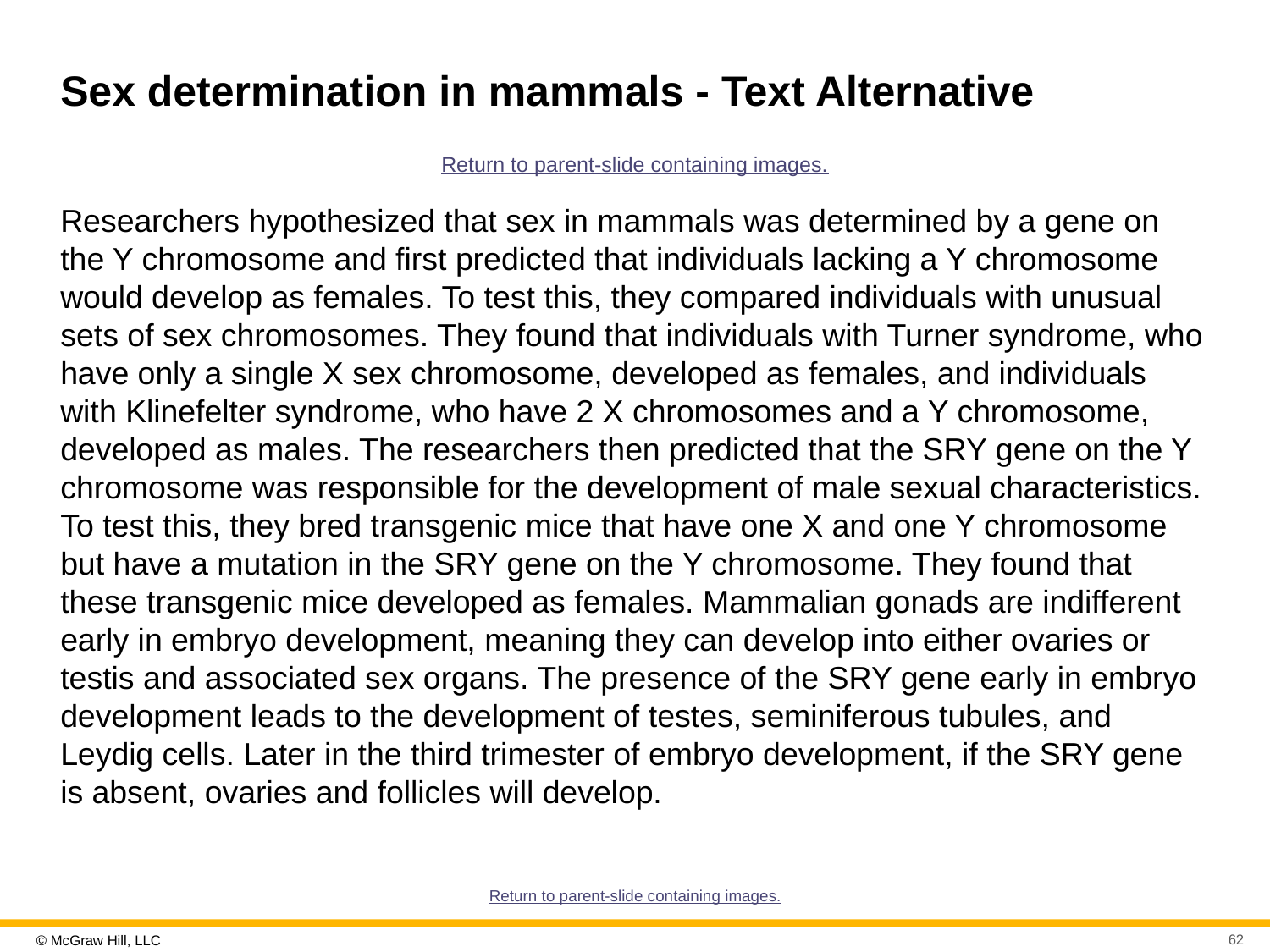

# Sex determination in mammals - Text Alternative
Return to parent-slide containing images.
Researchers hypothesized that sex in mammals was determined by a gene on the Y chromosome and first predicted that individuals lacking a Y chromosome would develop as females. To test this, they compared individuals with unusual sets of sex chromosomes. They found that individuals with Turner syndrome, who have only a single X sex chromosome, developed as females, and individuals with Klinefelter syndrome, who have 2 X chromosomes and a Y chromosome, developed as males. The researchers then predicted that the SRY gene on the Y chromosome was responsible for the development of male sexual characteristics. To test this, they bred transgenic mice that have one X and one Y chromosome but have a mutation in the SRY gene on the Y chromosome. They found that these transgenic mice developed as females. Mammalian gonads are indifferent early in embryo development, meaning they can develop into either ovaries or testis and associated sex organs. The presence of the SRY gene early in embryo development leads to the development of testes, seminiferous tubules, and Leydig cells. Later in the third trimester of embryo development, if the SRY gene is absent, ovaries and follicles will develop.
Return to parent-slide containing images.
62